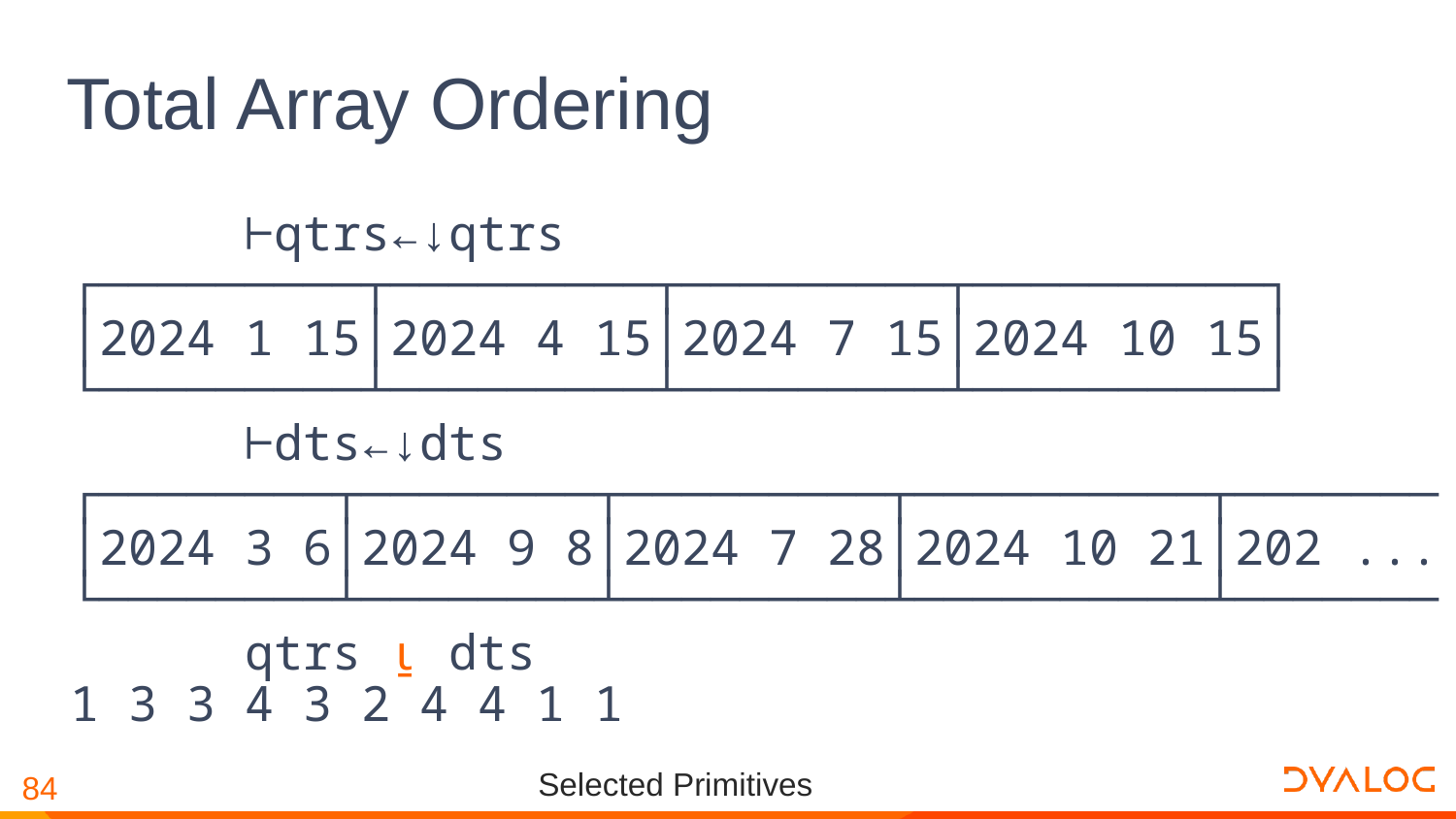

# Total Array Ordering
      ⊢qtrs←↓qtrs
┌─────────┬─────────┬─────────┬──────────┐
│2024 1 15│2024 4 15│2024 7 15│2024 10 15│
└─────────┴─────────┴─────────┴──────────┘
      ⊢dts←↓dts
┌────────┬────────┬─────────┬──────────┬───────
│2024 3 6│2024 9 8│2024 7 28│2024 10 21│202 ...
└────────┴────────┴─────────┴──────────┴───────
      qtrs ⍸ dts
1 3 3 4 3 2 4 4 1 1